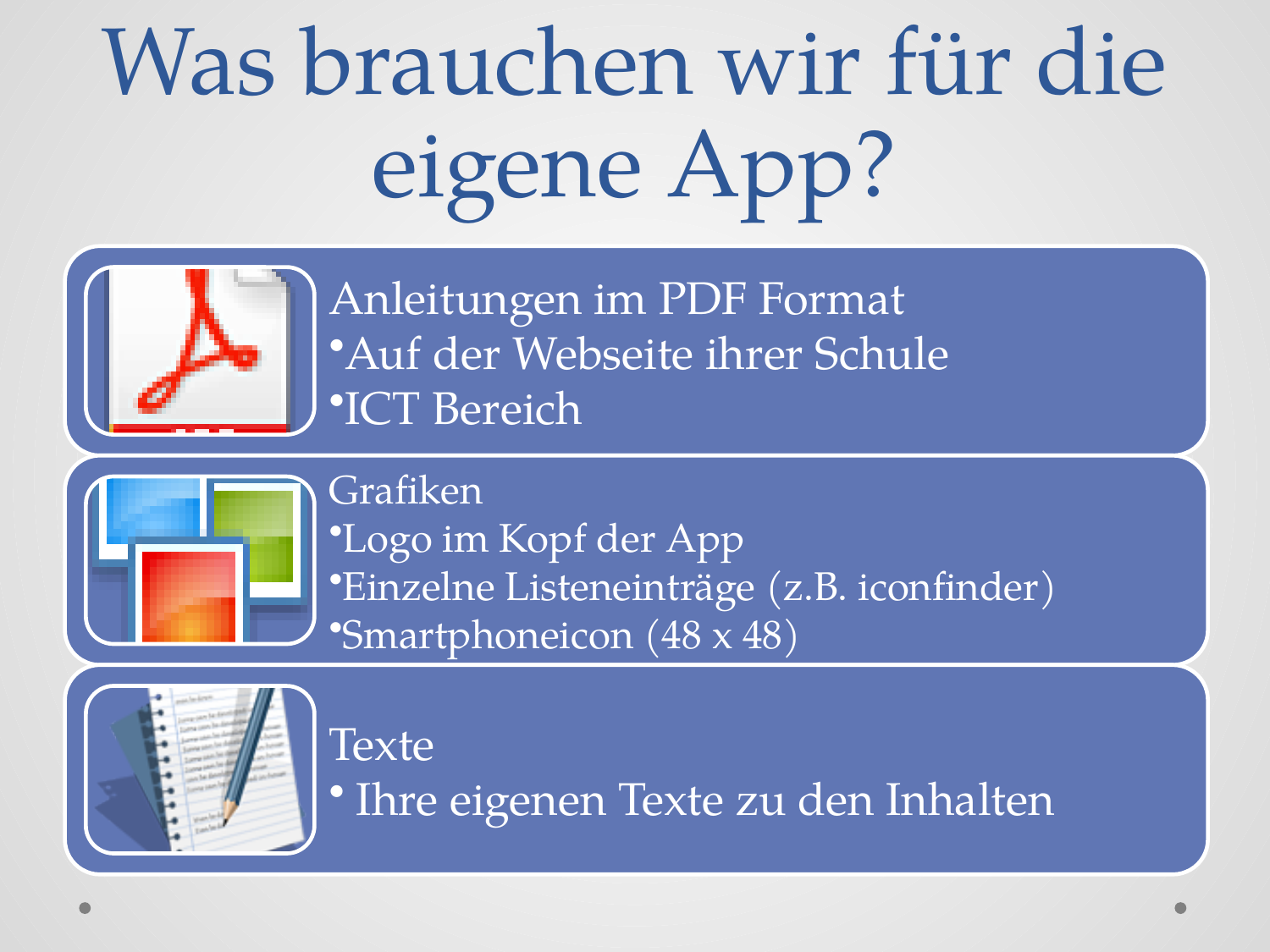

# Was brauchen wir für die eigene App?
Anleitungen im PDF Format
Auf der Webseite ihrer Schule
ICT Bereich
Grafiken
Logo im Kopf der App
Einzelne Listeneinträge (z.B. iconfinder)
Texte
 Ihre eigenen Texte zu den Inhalten
Smartphoneicon (48 x 48)